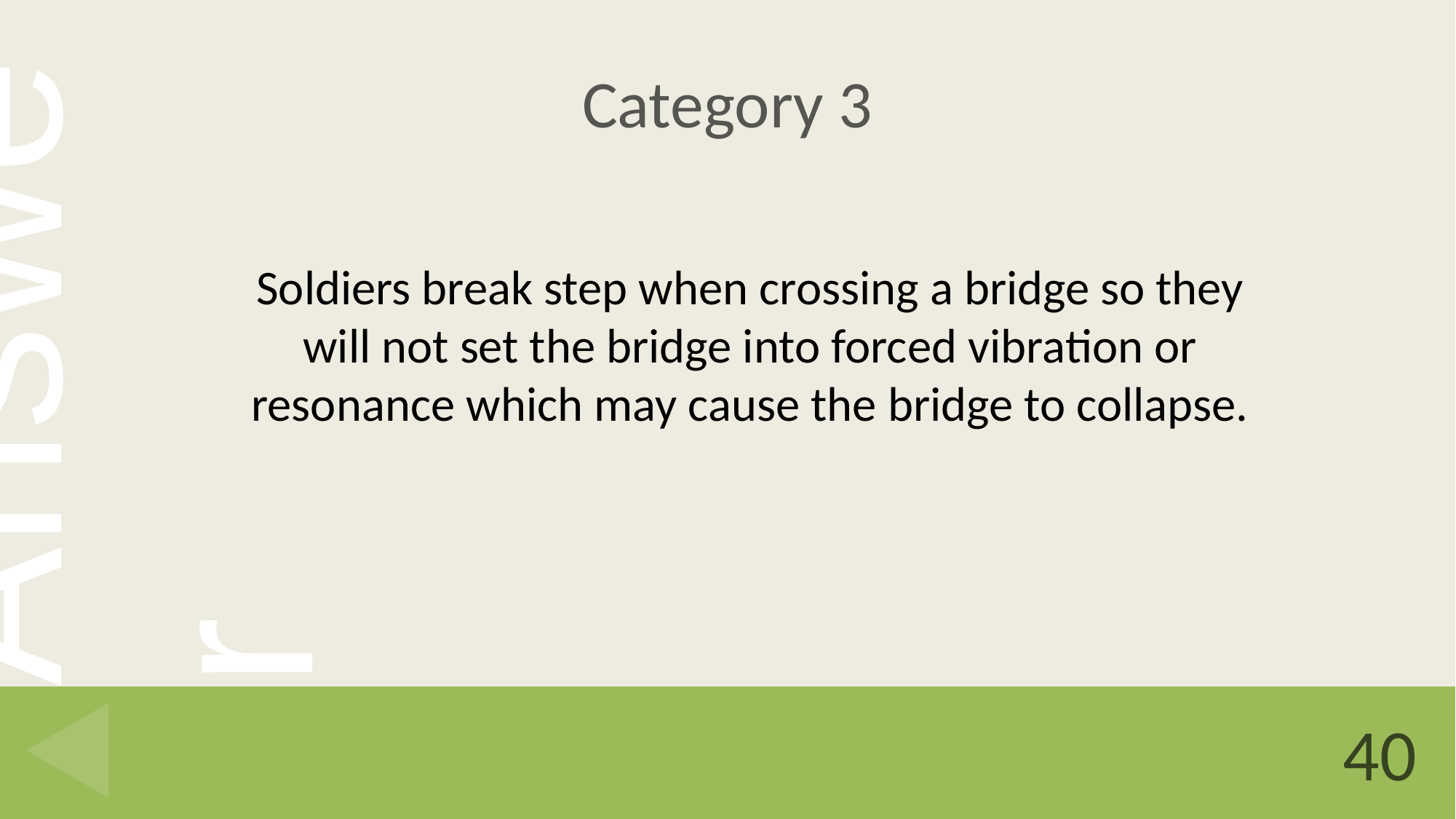

# Category 3
Soldiers break step when crossing a bridge so they will not set the bridge into forced vibration or resonance which may cause the bridge to collapse.
40